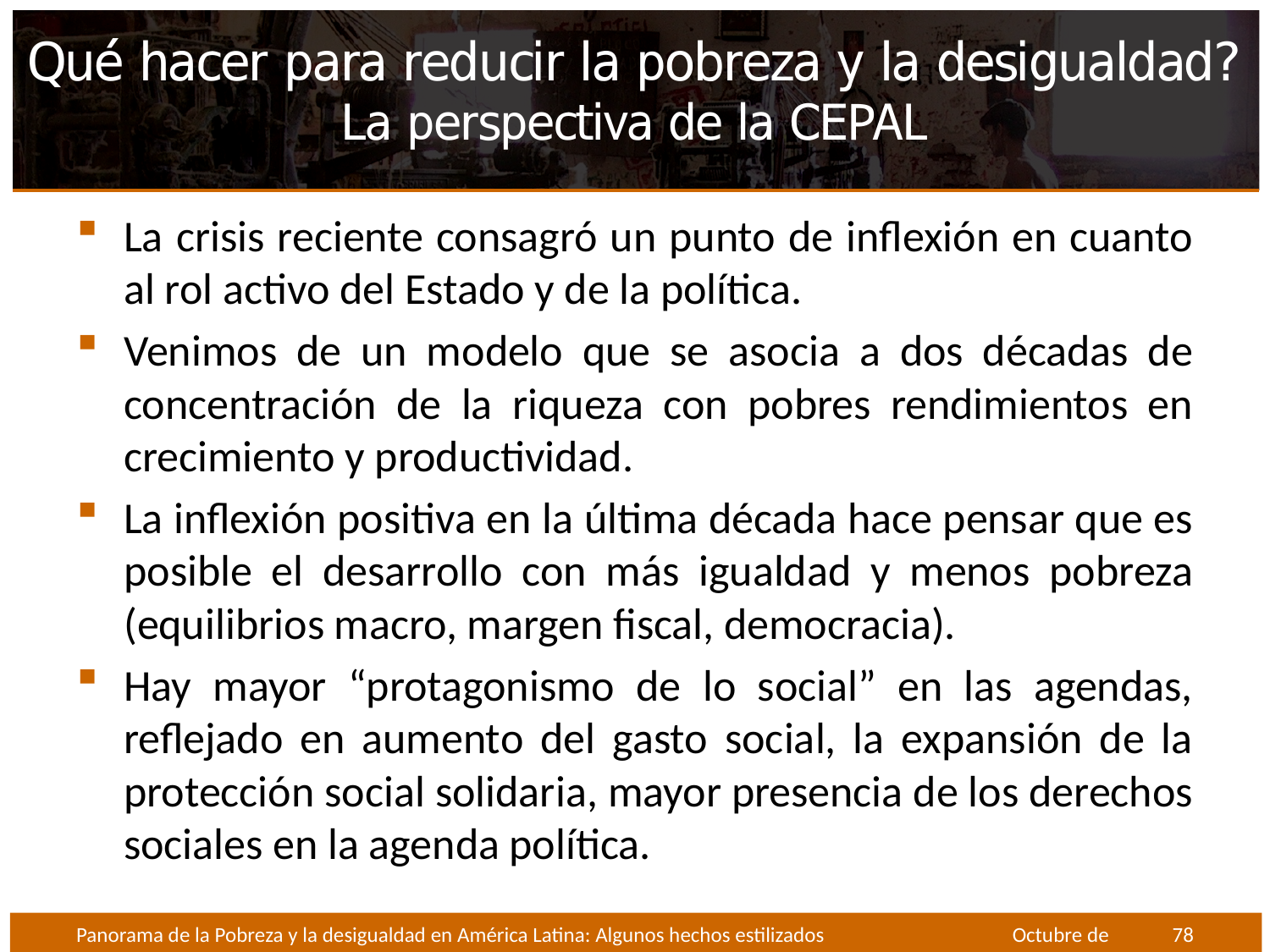

# Qué hacer para reducir la pobreza y la desigualdad? La perspectiva de la CEPAL
La crisis reciente consagró un punto de inflexión en cuanto al rol activo del Estado y de la política.
Venimos de un modelo que se asocia a dos décadas de concentración de la riqueza con pobres rendimientos en crecimiento y productividad.
La inflexión positiva en la última década hace pensar que es posible el desarrollo con más igualdad y menos pobreza (equilibrios macro, margen fiscal, democracia).
Hay mayor “protagonismo de lo social” en las agendas, reflejado en aumento del gasto social, la expansión de la protección social solidaria, mayor presencia de los derechos sociales en la agenda política.

Panorama de la Pobreza y la desigualdad en América Latina: Algunos hechos estilizados
Octubre de 2012
78